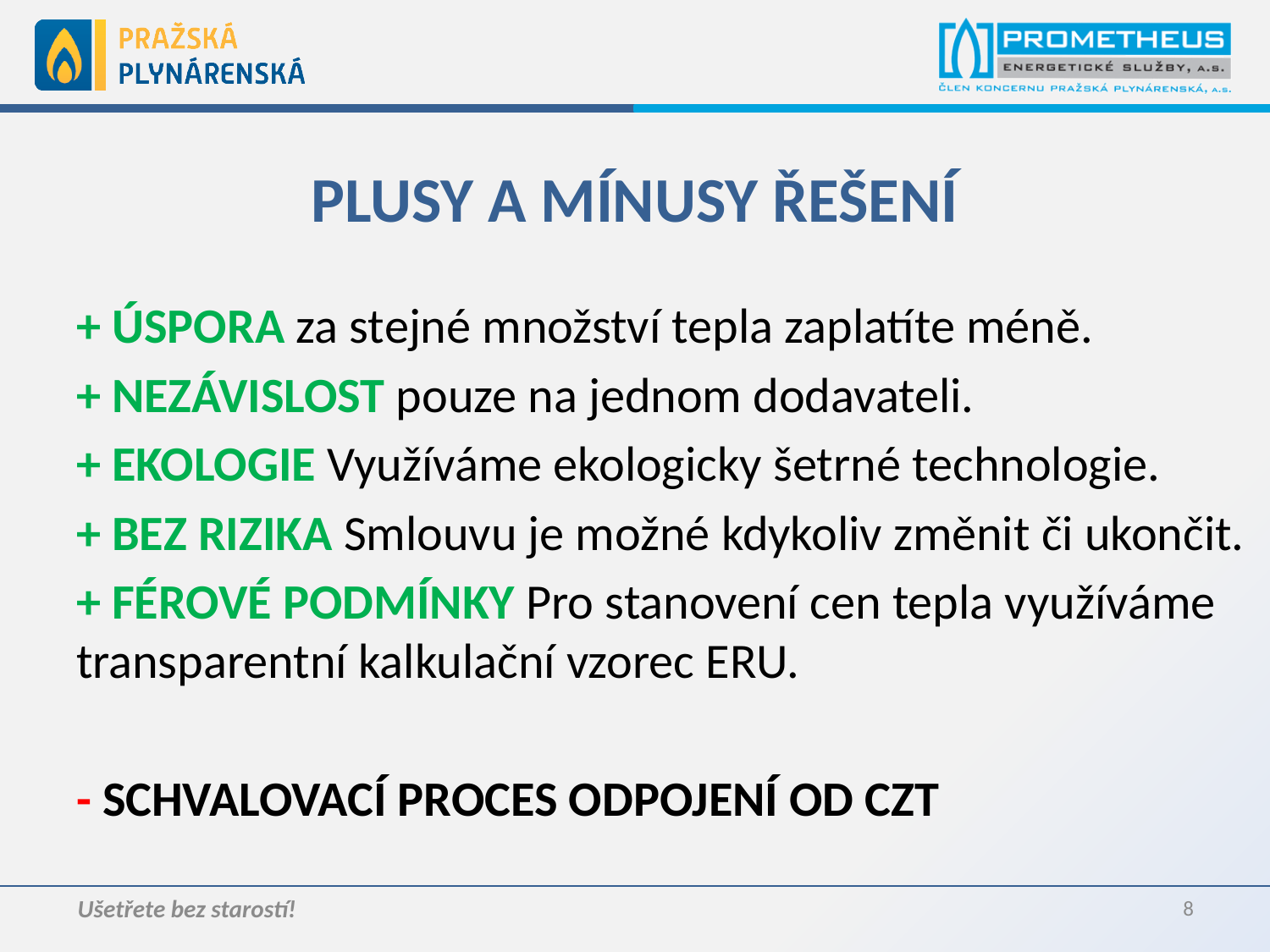

# Plusy a mínusy řešení
+ ÚSPORA za stejné množství tepla zaplatíte méně.
+ NEZÁVISLOST pouze na jednom dodavateli.
+ EKOLOGIE Využíváme ekologicky šetrné technologie.
+ BEZ RIZIKA Smlouvu je možné kdykoliv změnit či ukončit.
+ FÉROVÉ PODMÍNKY Pro stanovení cen tepla využíváme transparentní kalkulační vzorec ERU.

- SCHVALOVACÍ PROCES ODPOJENÍ OD CZT

Ušetřete bez starostí!
8